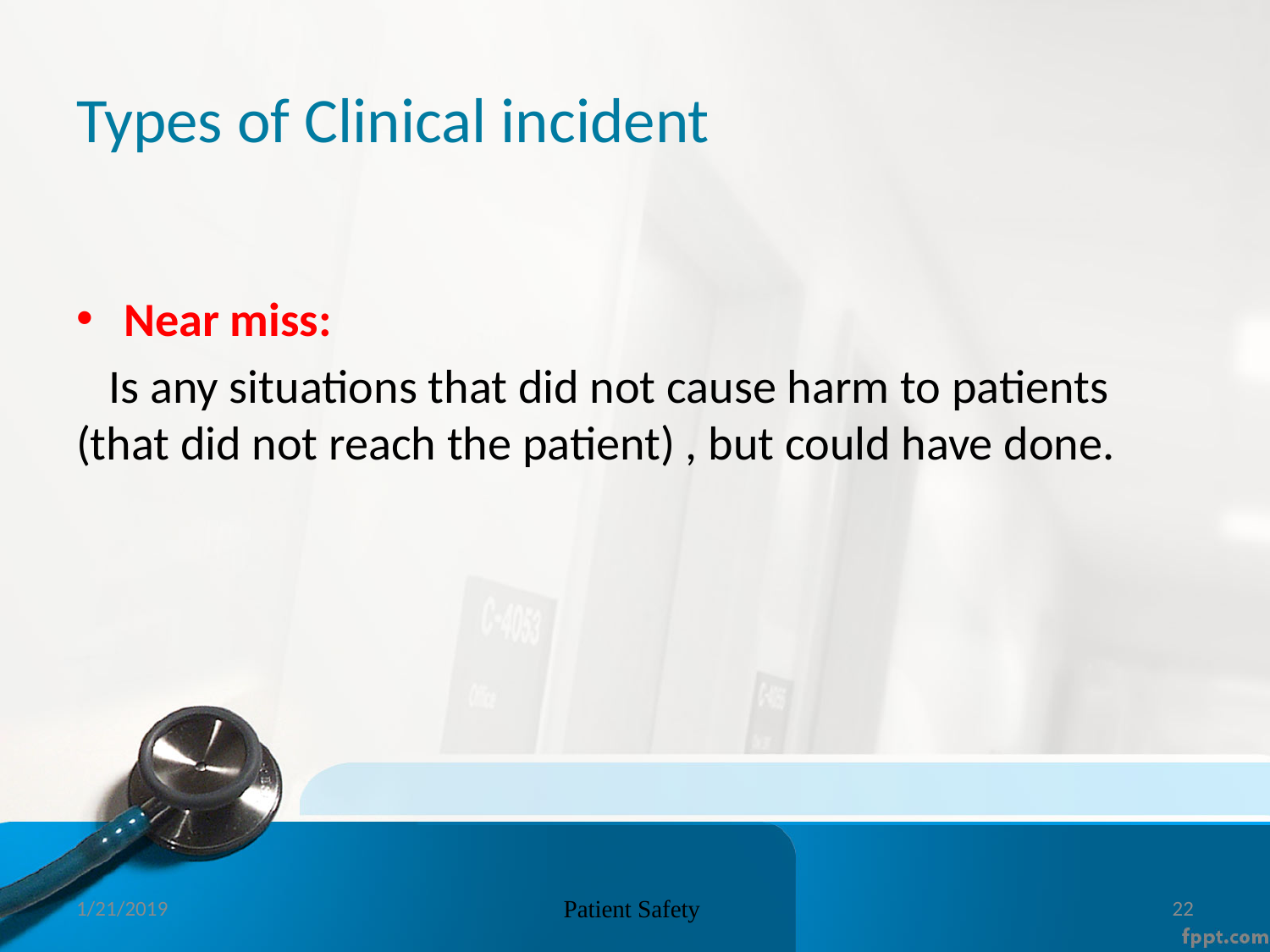

# Types of Clinical incident

Near miss:
   Is any situations that did not cause harm to patients (that did not reach the patient) , but could have done.

1/21/2019
Patient Safety
22